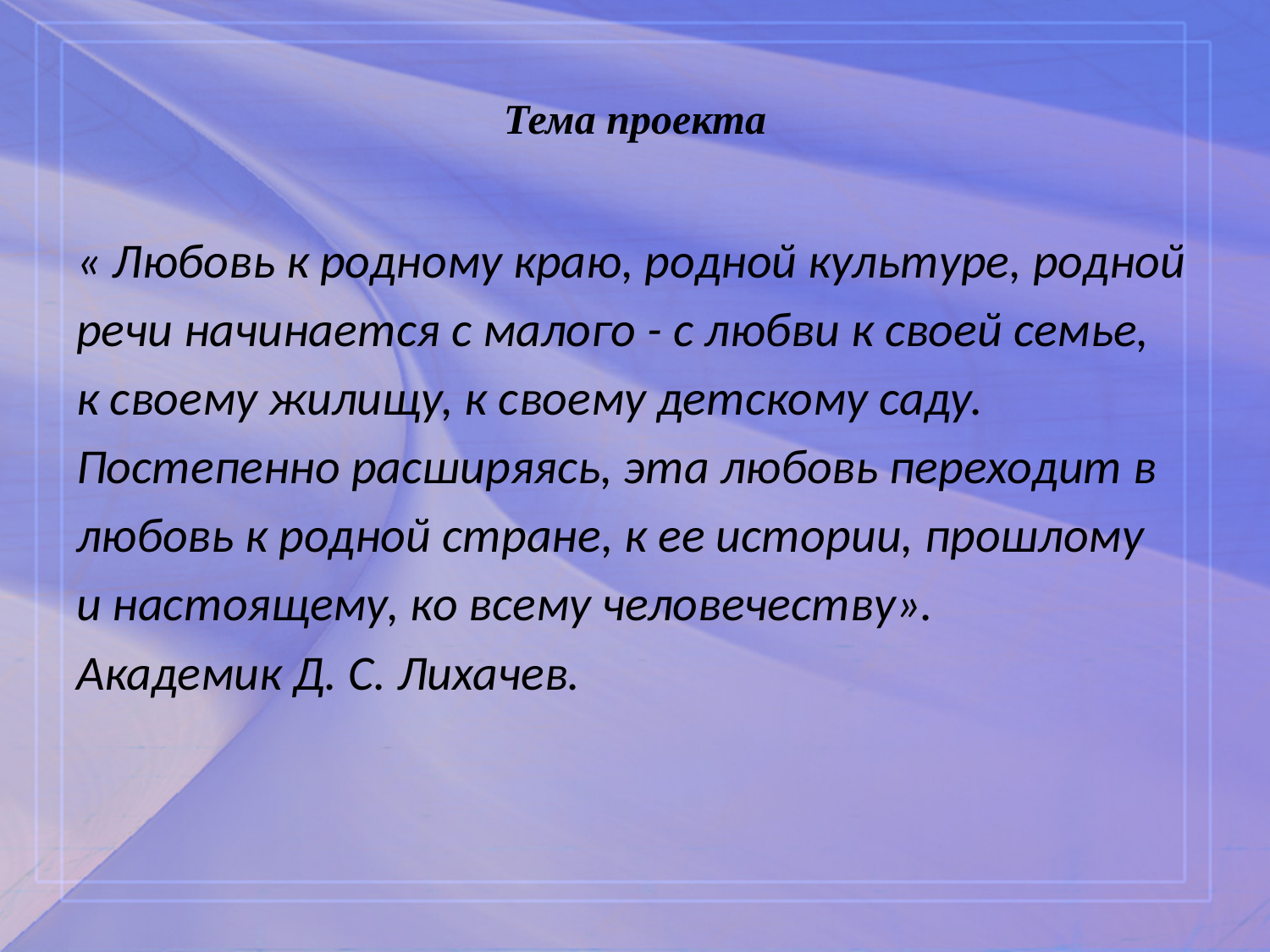

# Тема проекта
« Любовь к родному краю, родной культуре, родной
речи начинается с малого - с любви к своей семье,
к своему жилищу, к своему детскому саду.
Постепенно расширяясь, эта любовь переходит в
любовь к родной стране, к ее истории, прошлому
и настоящему, ко всему человечеству».
Академик Д. С. Лихачев.